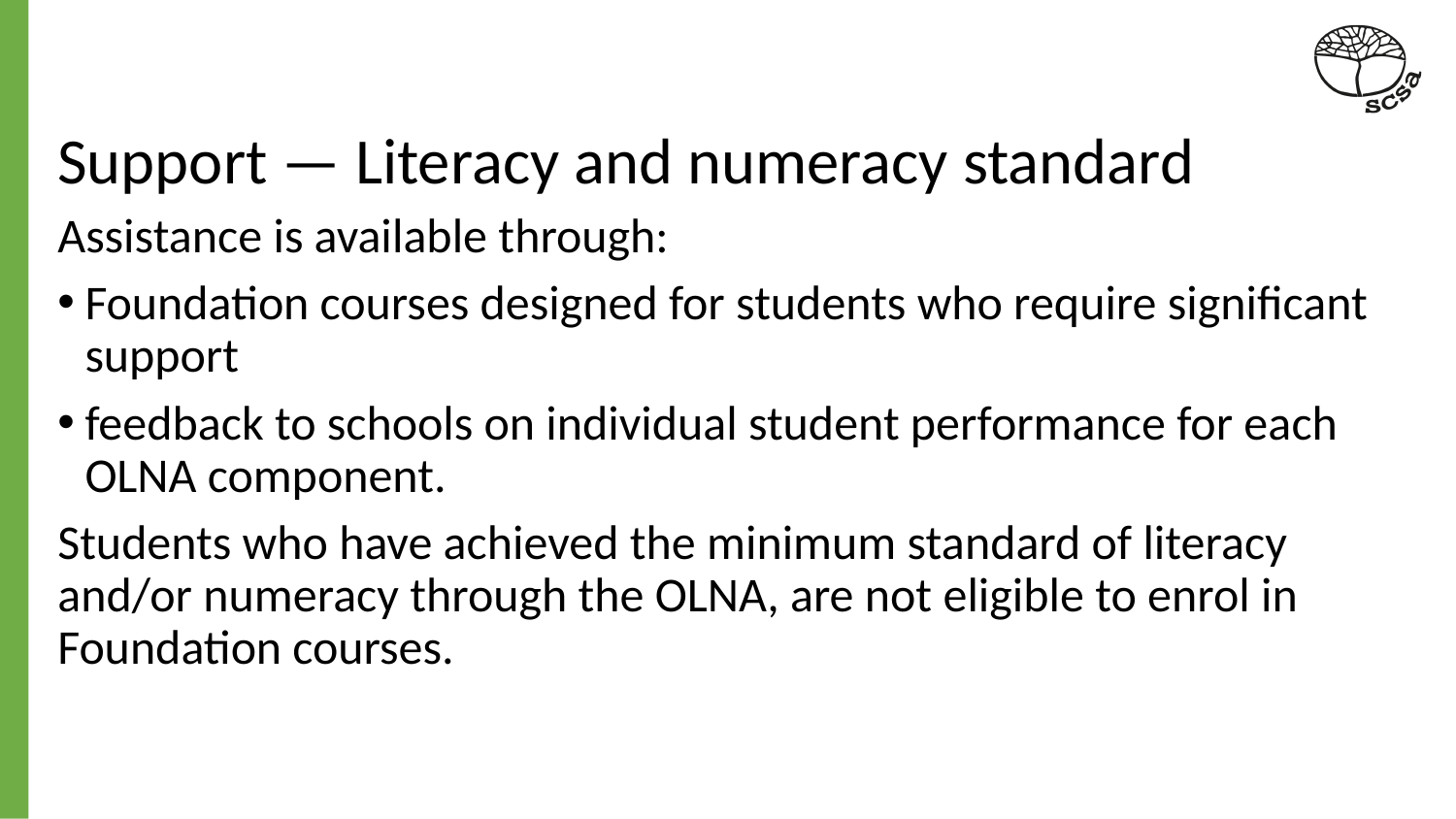

# Support — Literacy and numeracy standard
Assistance is available through:
Foundation courses designed for students who require significant support
feedback to schools on individual student performance for each OLNA component.
Students who have achieved the minimum standard of literacy and/or numeracy through the OLNA, are not eligible to enrol in Foundation courses.